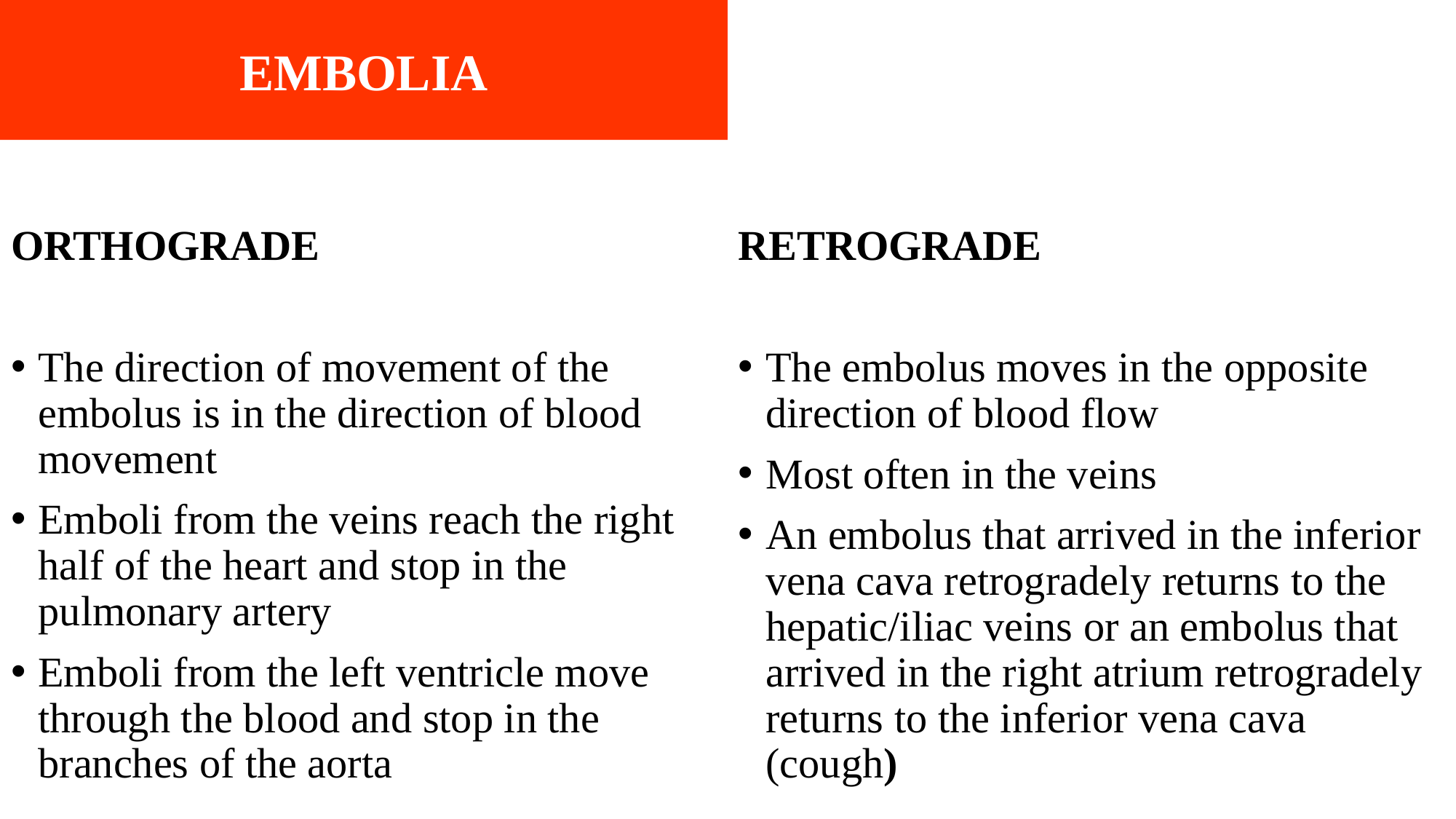

EMBOLIA
ORTHOGRADE

The direction of movement of the embolus is in the direction of blood movement
Emboli from the veins reach the right half of the heart and stop in the pulmonary artery
Emboli from the left ventricle move through the blood and stop in the branches of the aorta
RETROGRADE

The embolus moves in the opposite direction of blood flow
Most often in the veins
An embolus that arrived in the inferior vena cava retrogradely returns to the hepatic/iliac veins or an embolus that arrived in the right atrium retrogradely returns to the inferior vena cava (cough)